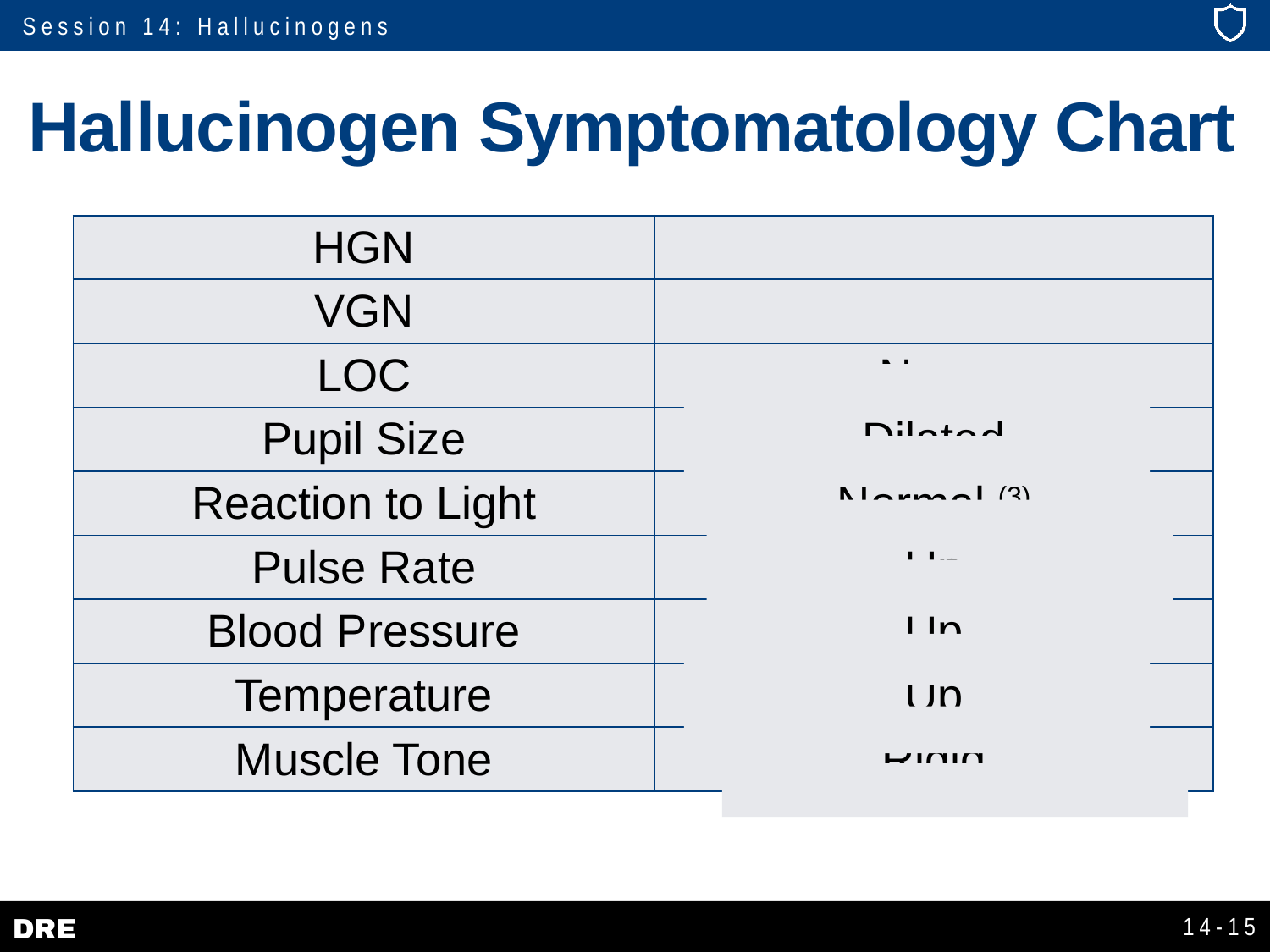

# Hallucinogen Symptomatology Chart
| HGN | None |
| --- | --- |
| VGN | None |
| LOC | None |
| Pupil Size | Dilated |
| Reaction to Light | Normal (3) |
| Pulse Rate | Up |
| Blood Pressure | Up |
| Temperature | Up |
| Muscle Tone | Rigid |

(3) Certain psychedelic amphetamines may cause slowing

14-15